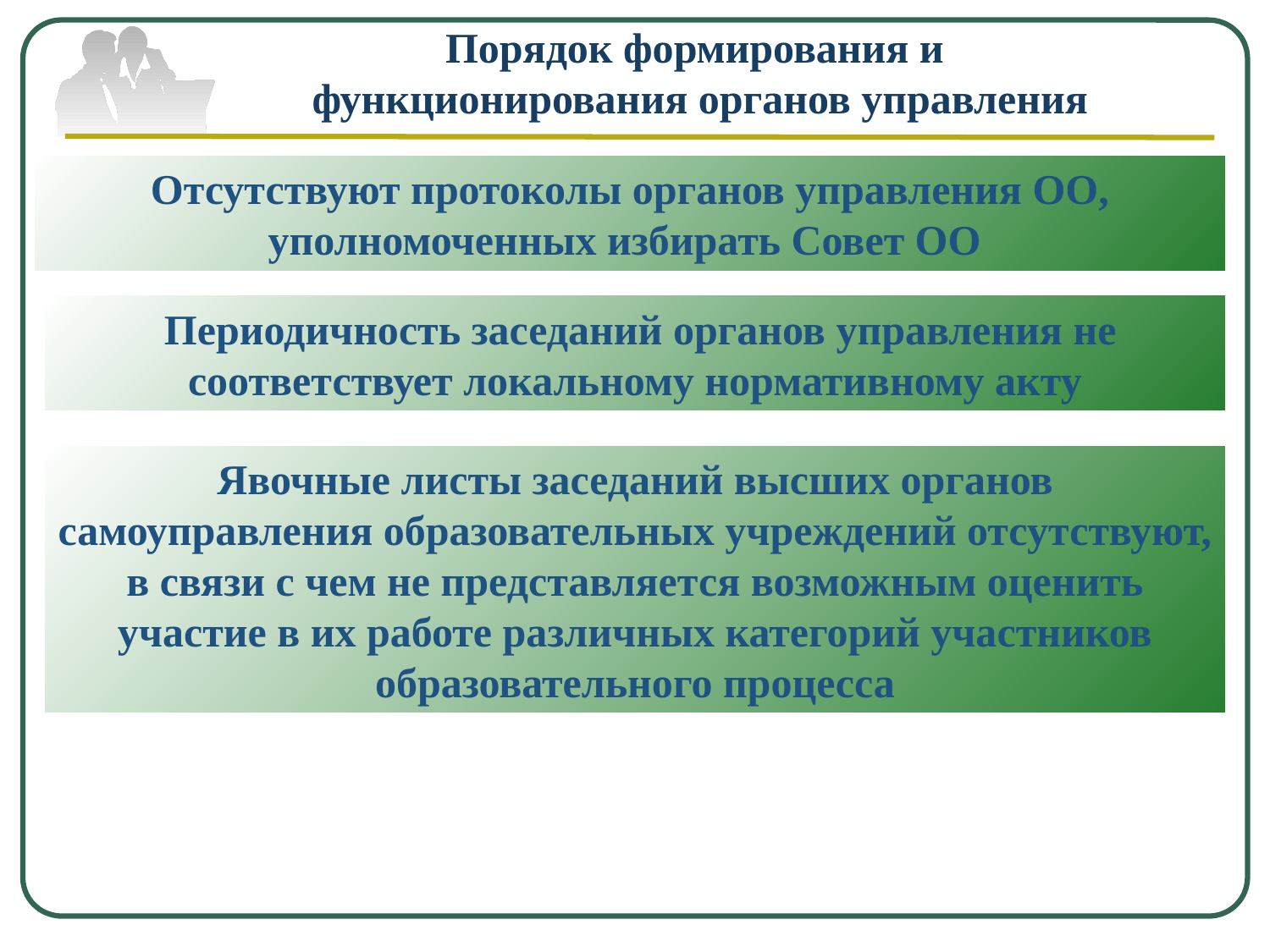

Порядок формирования и
функционирования органов управления
Отсутствуют протоколы органов управления ОО, уполномоченных избирать Совет ОО
 Периодичность заседаний органов управления не соответствует локальному нормативному акту
Явочные листы заседаний высших органов самоуправления образовательных учреждений отсутствуют, в связи с чем не представляется возможным оценить участие в их работе различных категорий участников образовательного процесса